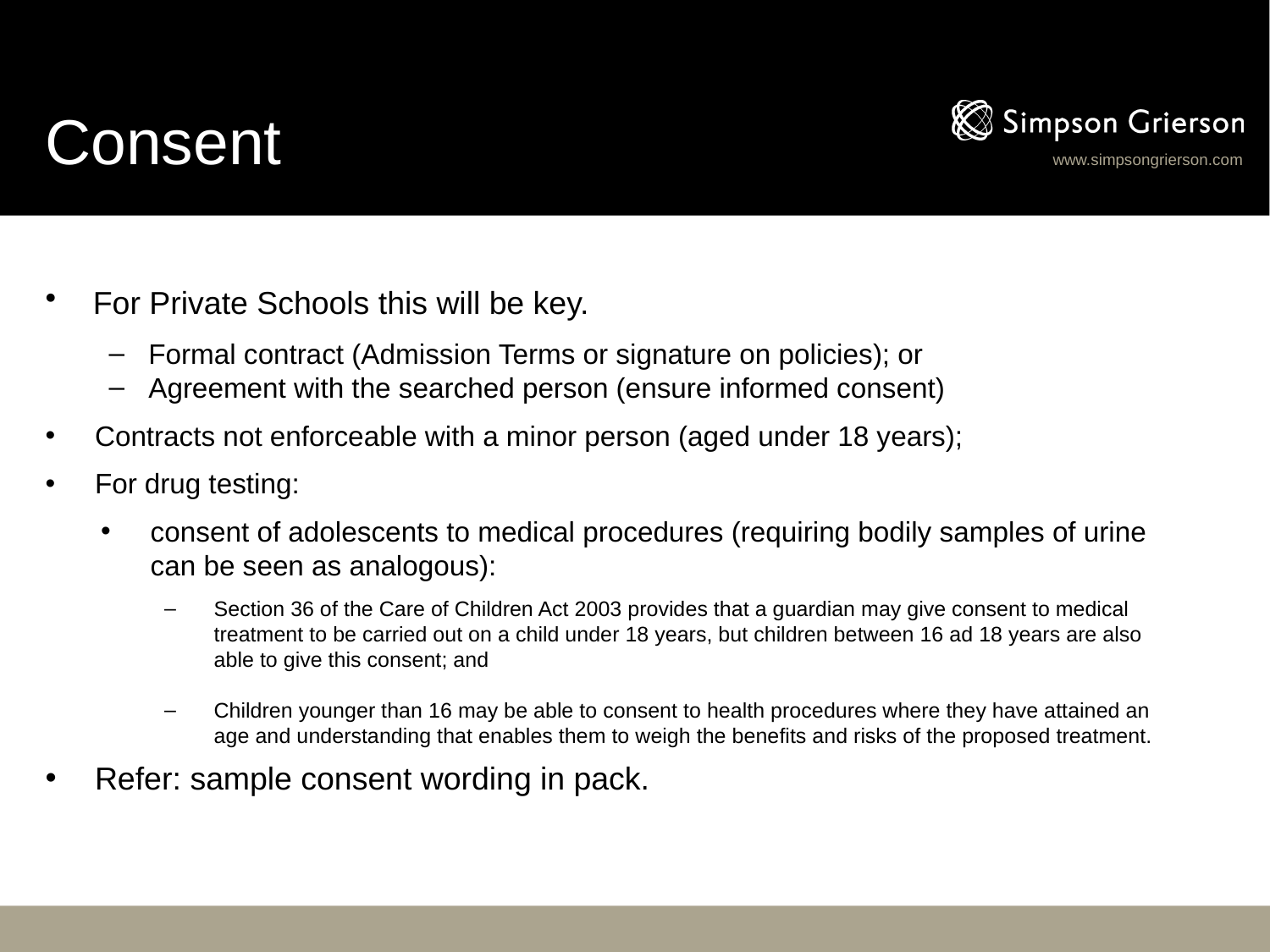

# Consent
For Private Schools this will be key.
Formal contract (Admission Terms or signature on policies); or
Agreement with the searched person (ensure informed consent)
Contracts not enforceable with a minor person (aged under 18 years);
For drug testing:
consent of adolescents to medical procedures (requiring bodily samples of urine can be seen as analogous):
Section 36 of the Care of Children Act 2003 provides that a guardian may give consent to medical treatment to be carried out on a child under 18 years, but children between 16 ad 18 years are also able to give this consent; and

Children younger than 16 may be able to consent to health procedures where they have attained an age and understanding that enables them to weigh the benefits and risks of the proposed treatment.
Refer: sample consent wording in pack.